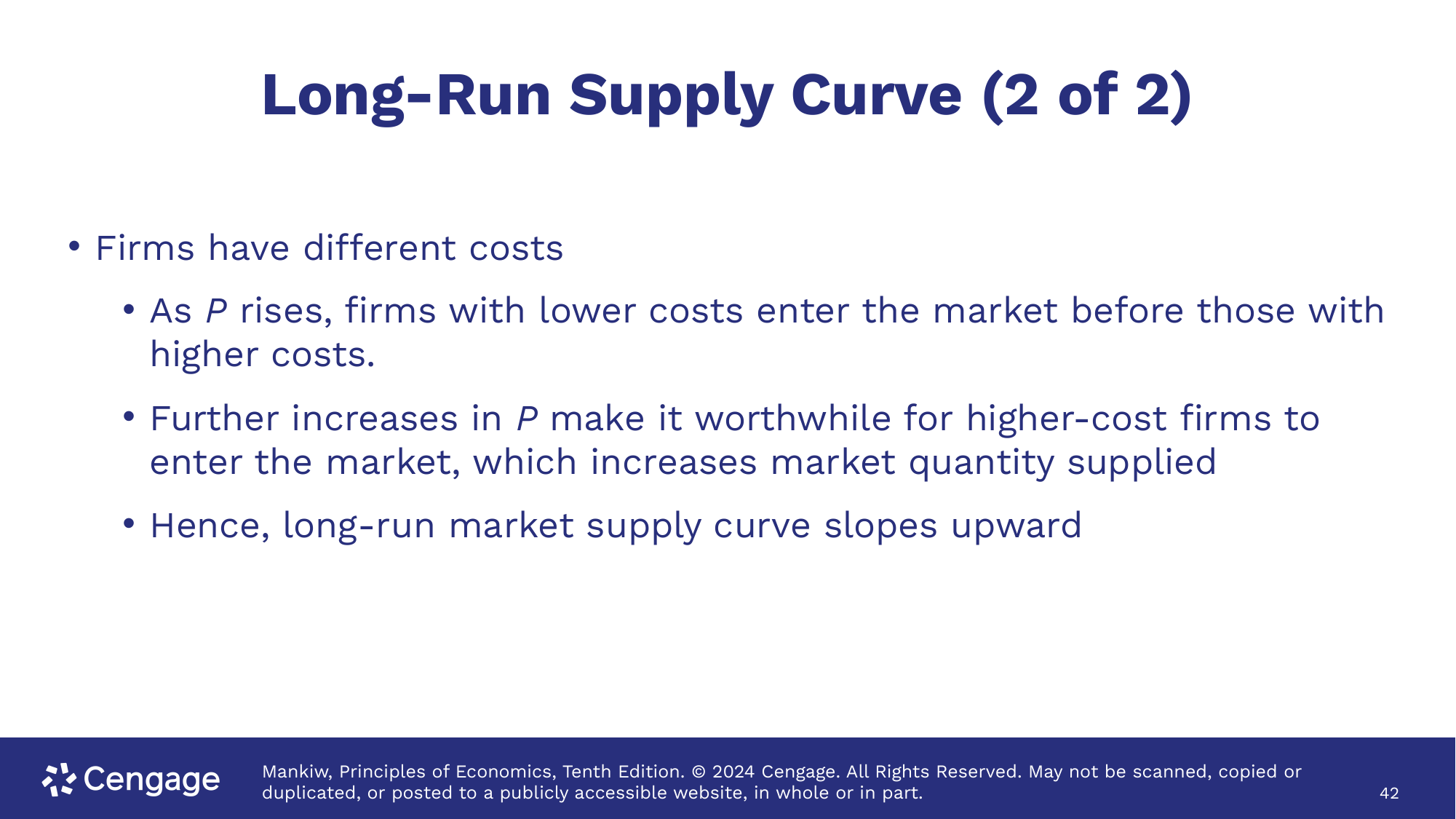

# Long-Run Supply Curve (2 of 2)
Firms have different costs
As P rises, firms with lower costs enter the market before those with higher costs.
Further increases in P make it worthwhile for higher-cost firms to enter the market, which increases market quantity supplied
Hence, long-run market supply curve slopes upward